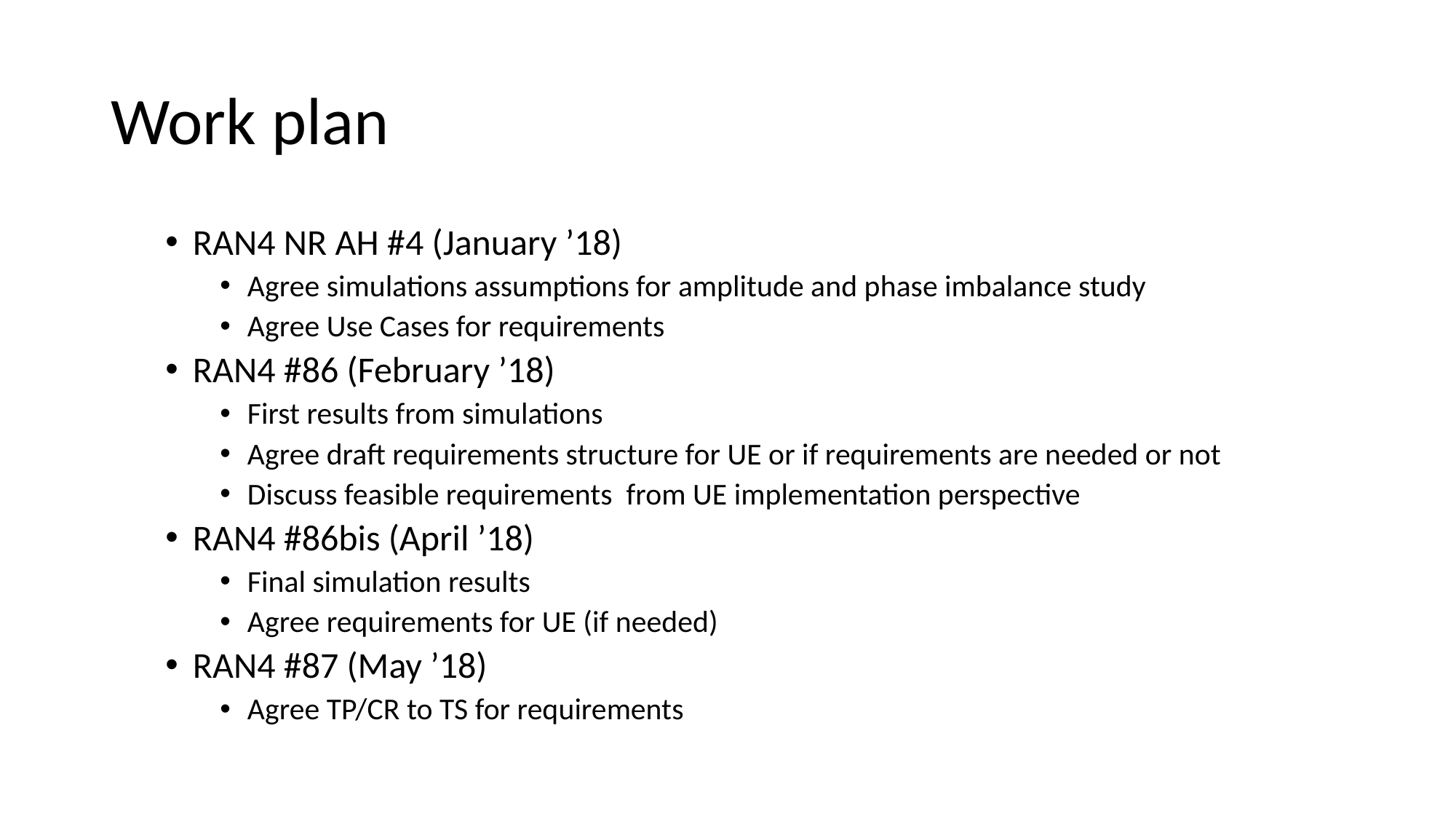

# Work plan
RAN4 NR AH #4 (January ’18)
Agree simulations assumptions for amplitude and phase imbalance study
Agree Use Cases for requirements
RAN4 #86 (February ’18)
First results from simulations
Agree draft requirements structure for UE or if requirements are needed or not
Discuss feasible requirements  from UE implementation perspective
RAN4 #86bis (April ’18)
Final simulation results
Agree requirements for UE (if needed)
RAN4 #87 (May ’18)
Agree TP/CR to TS for requirements